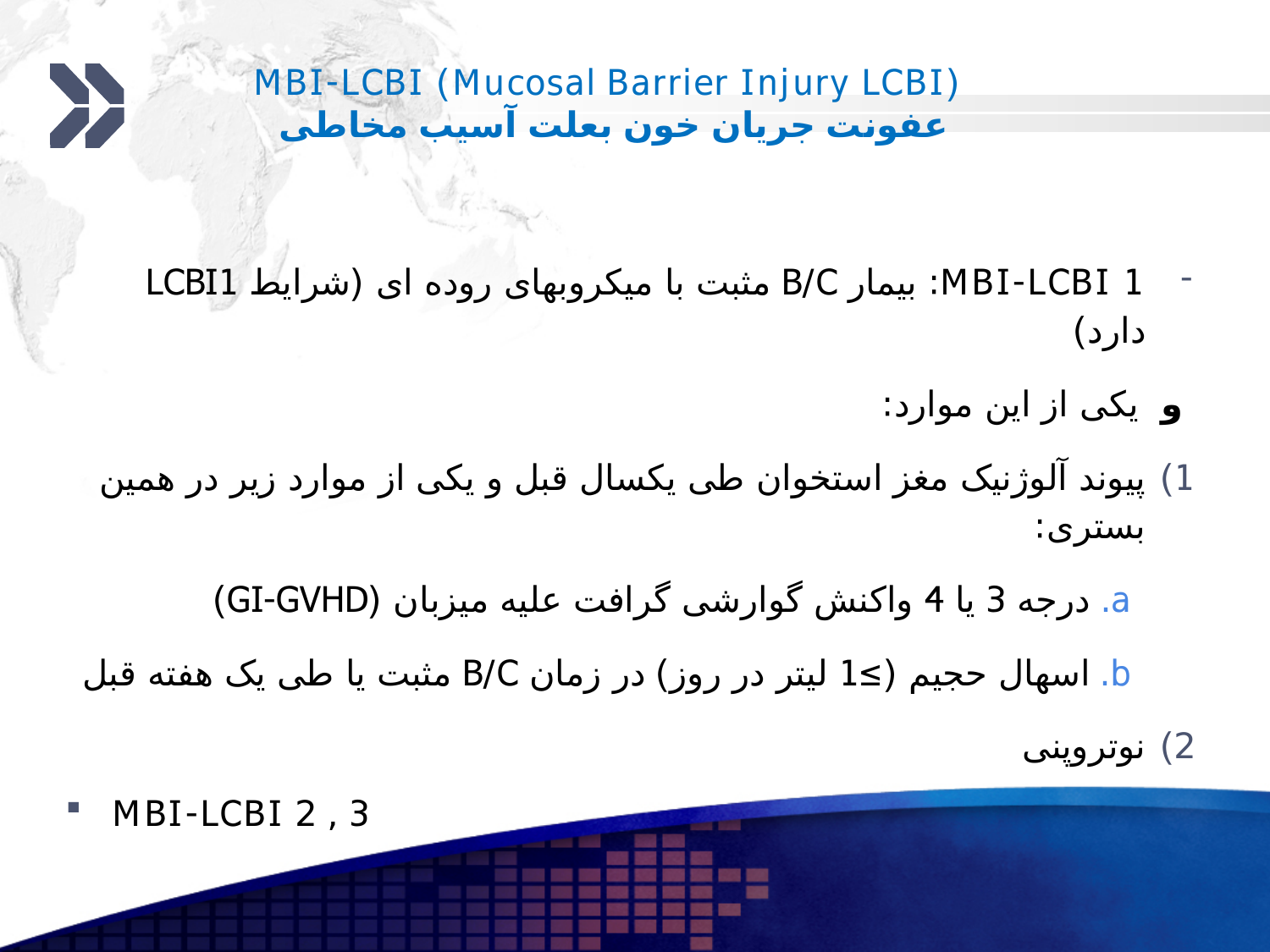

# MBI-LCBI (Mucosal Barrier Injury LCBI) عفونت جریان خون بعلت آسیب مخاطی

MBI-LCBI 1: بیمار B/C مثبت با میکروبهای روده ای (شرایط LCBI1 دارد)
 و  یکی از این موارد:
پیوند آلوژنیک مغز استخوان طی یکسال قبل و یکی از موارد زیر در همین بستری:
درجه 3 یا 4 واکنش گوارشی گرافت علیه میزبان (GI-GVHD)
اسهال حجیم (≥1 لیتر در روز) در زمان B/C مثبت یا طی یک هفته قبل
نوتروپنی
MBI-LCBI 2 , 3